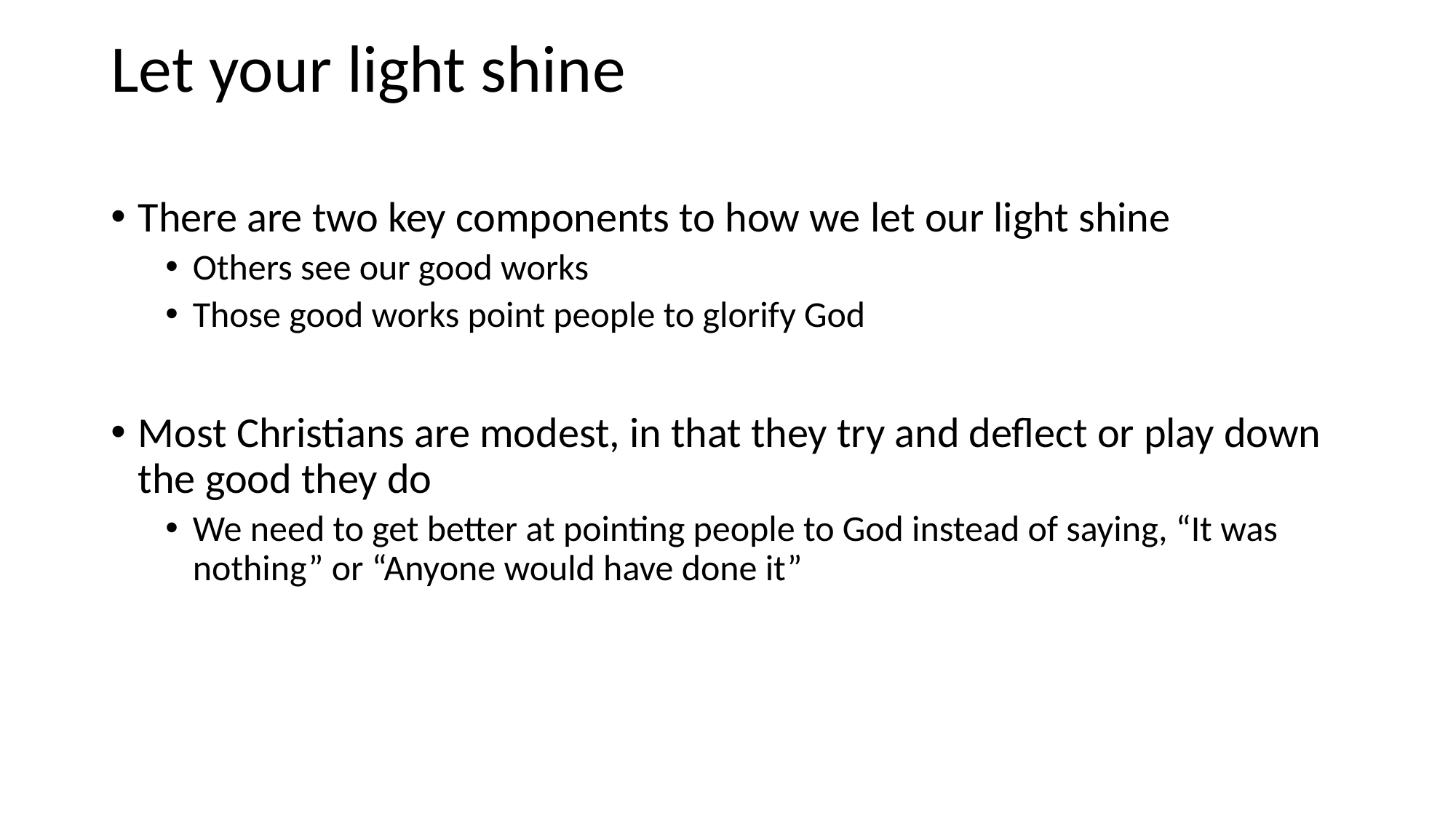

# Let your light shine

There are two key components to how we let our light shine
Others see our good works
Those good works point people to glorify God

Most Christians are modest, in that they try and deflect or play down the good they do
We need to get better at pointing people to God instead of saying, “It was nothing” or “Anyone would have done it”